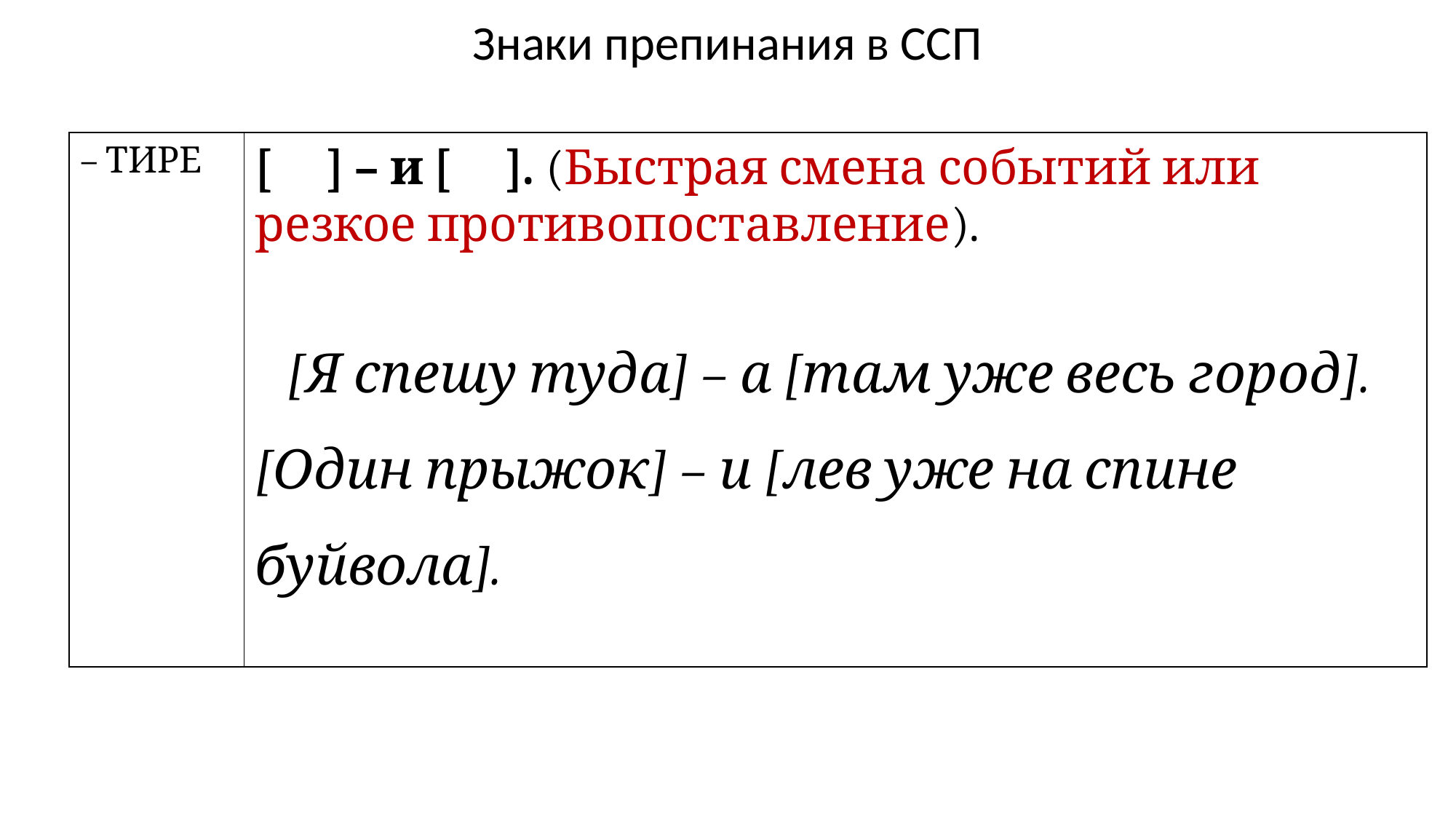

# Знаки препинания в ССП
| – ТИРЕ | [ ] – и [ ]. (Быстрая смена событий или резкое противопоставление). [Я спешу туда] – а [там уже весь город]. [Один прыжок] – и [лев уже на спине буйвола]. |
| --- | --- |